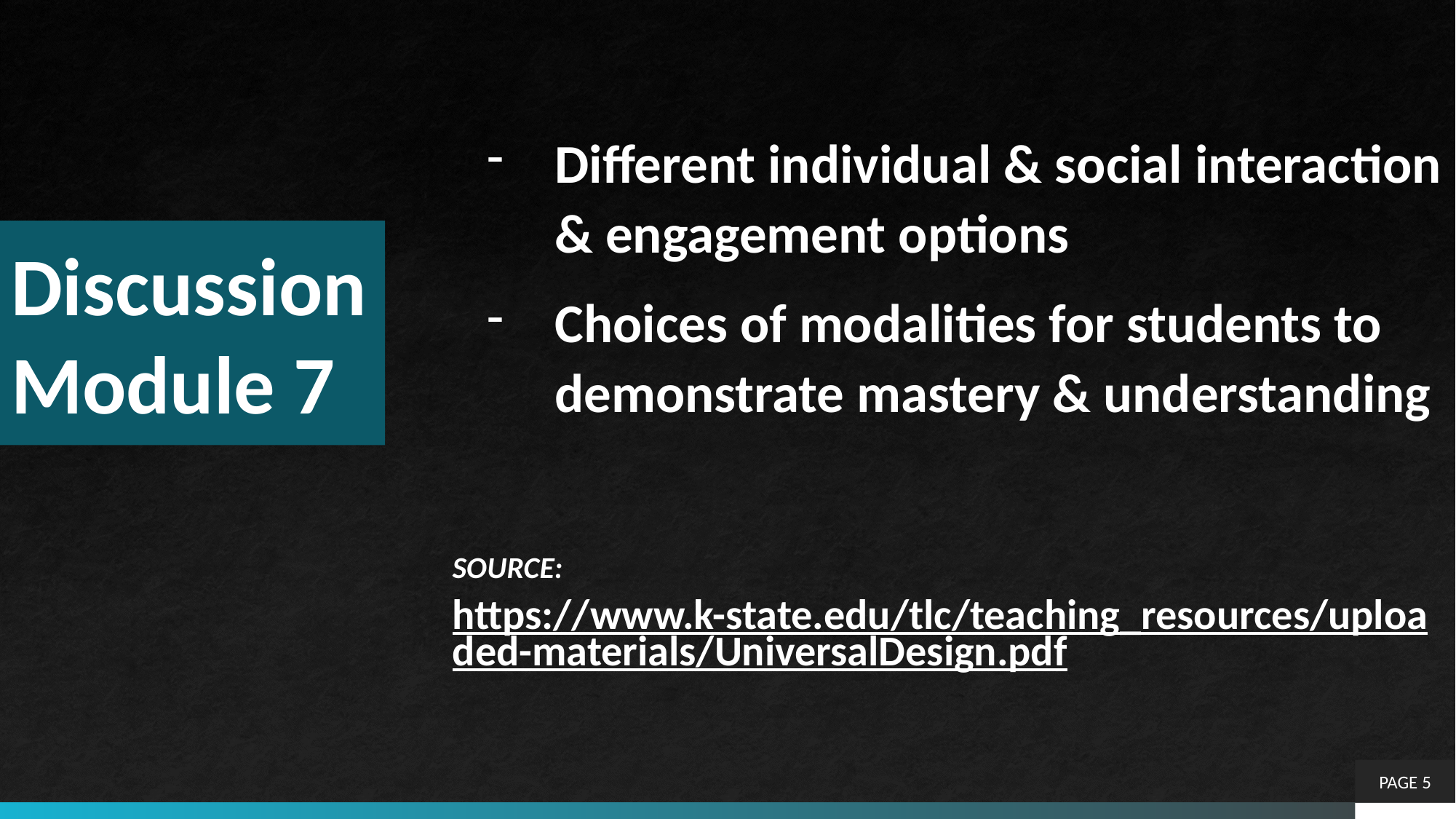

Different individual & social interaction & engagement options
Choices of modalities for students to demonstrate mastery & understanding

SOURCE:
https://www.k-state.edu/tlc/teaching_resources/uploaded-materials/UniversalDesign.pdf
# Discussion Module 7
PAGE 5